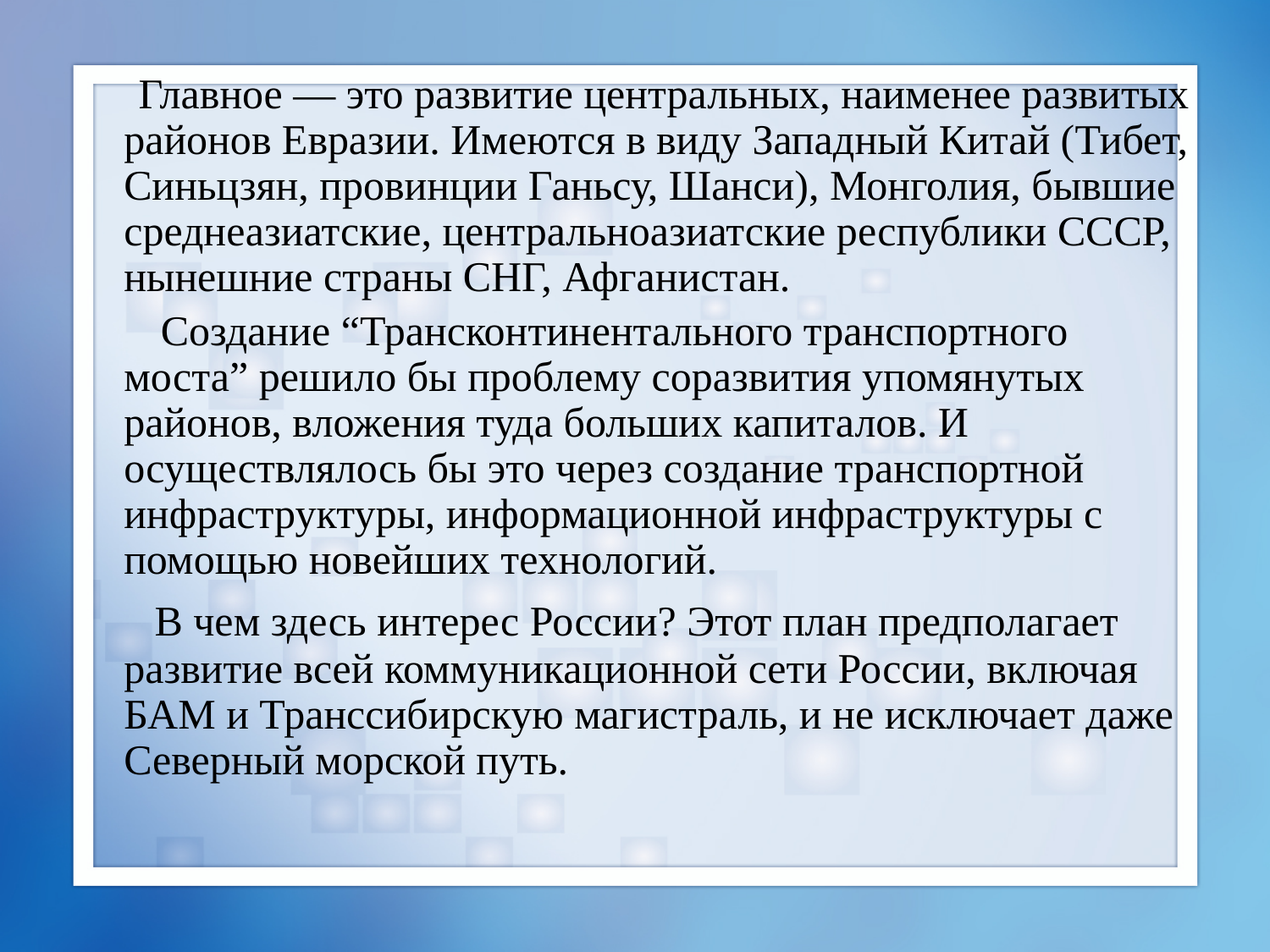

Главное — это развитие центральных, наименее развитых районов Евразии. Имеются в виду Западный Китай (Тибет, Синьцзян, провинции Ганьсу, Шанси), Монголия, бывшие среднеазиатские, центральноазиатские республики СССР, нынешние страны СНГ, Афганистан.
        Создание “Трансконтинентального транспортного моста” решило бы проблему соразвития упомянутых районов, вложения туда больших капиталов. И осуществлялось бы это через создание транспортной инфраструктуры, информационной инфраструктуры с помощью новейших технологий.
       В чем здесь интерес России? Этот план предполагает развитие всей коммуникационной сети России, включая БАМ и Транссибирскую магистраль, и не исключает даже Северный морской путь.